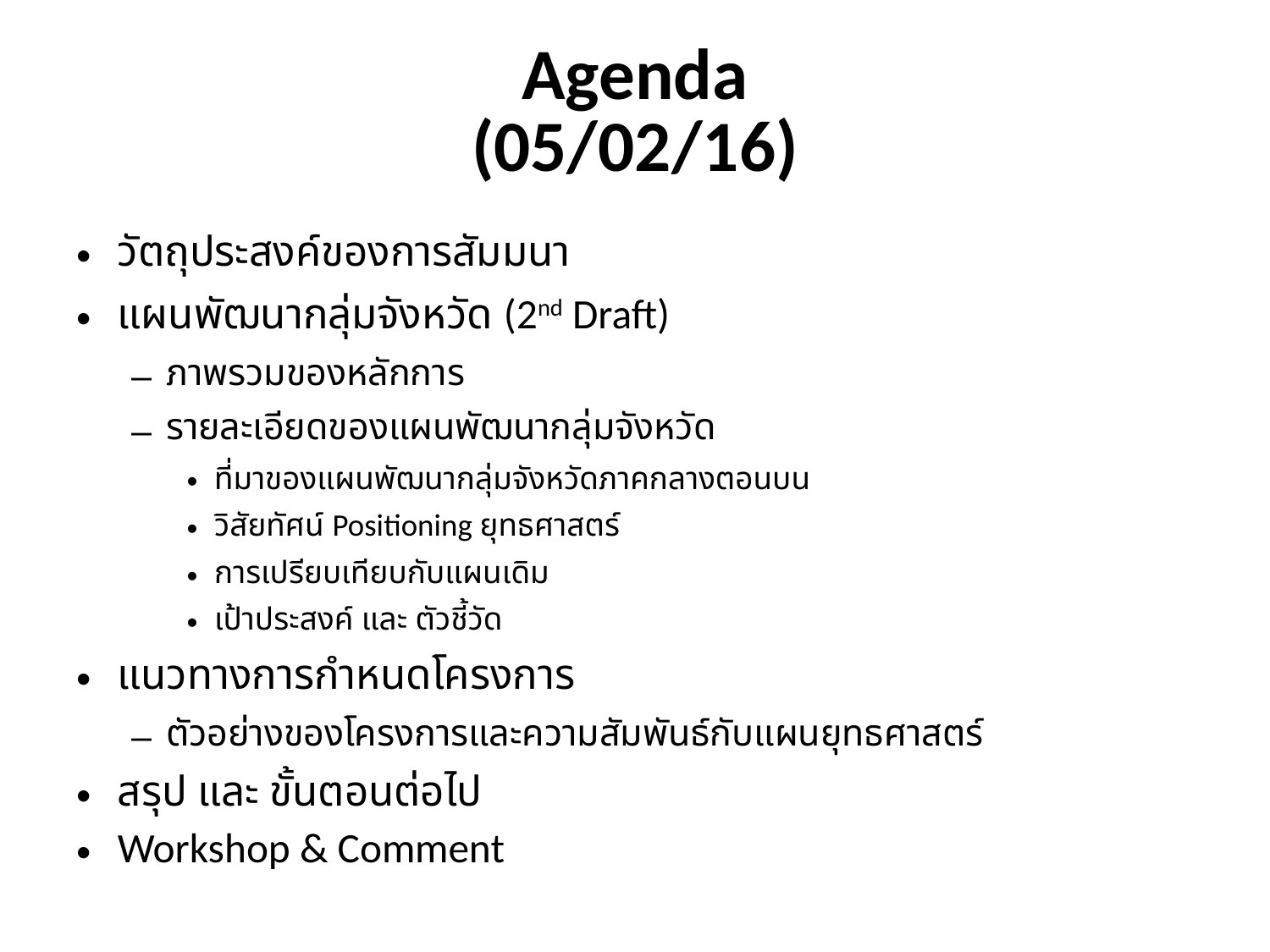

# Agenda (05/02/16)
วัตถุประสงค์ของการสัมมนา
แผนพัฒนากลุ่มจังหวัด (2nd Draft)
ภาพรวมของหลักการ
รายละเอียดของแผนพัฒนากลุ่มจังหวัด
ที่มาของแผนพัฒนากลุ่มจังหวัดภาคกลางตอนบน
วิสัยทัศน์ Positioning ยุทธศาสตร์
การเปรียบเทียบกับแผนเดิม
เป้าประสงค์ และ ตัวชี้วัด
แนวทางการกำหนดโครงการ
ตัวอย่างของโครงการและความสัมพันธ์กับแผนยุทธศาสตร์
สรุป และ ขั้นตอนต่อไป
Workshop & Comment